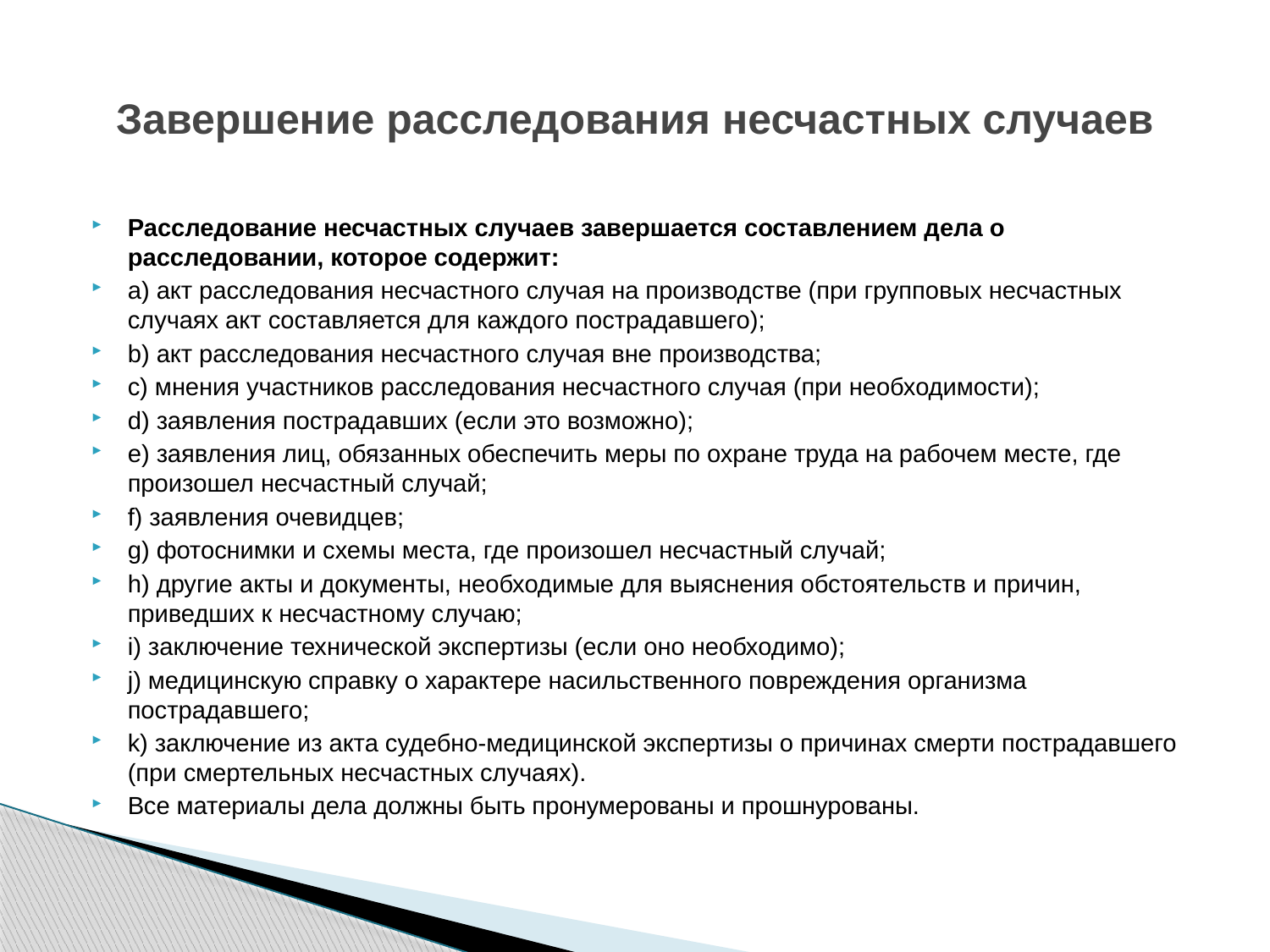

# Завершение расследования несчастных случаев
Расследование несчастных случаев завершается составлением дела о расследовании, которое содержит:
a) акт расследования несчастного случая на производстве (при групповых несчастных случаях акт составляется для каждого пострадавшего);
b) акт расследования несчастного случая вне производства;
c) мнения участников расследования несчастного случая (при необходимости);
d) заявления пострадавших (если это возможно);
e) заявления лиц, обязанных обеспечить меры по охране труда на рабочем месте, где произошел несчастный случай;
f) заявления очевидцев;
g) фотоснимки и схемы места, где произошел несчастный случай;
h) другие акты и документы, необходимые для выяснения обстоятельств и причин, приведших к несчастному случаю;
i) заключение технической экспертизы (если оно необходимо);
j) медицинскую справку о характере насильственного повреждения организма пострадавшего;
k) заключение из акта судебно-медицинской экспертизы о причинах смерти пострадавшего (при смертельных несчастных случаях).
Все материалы дела должны быть пронумерованы и прошнурованы.